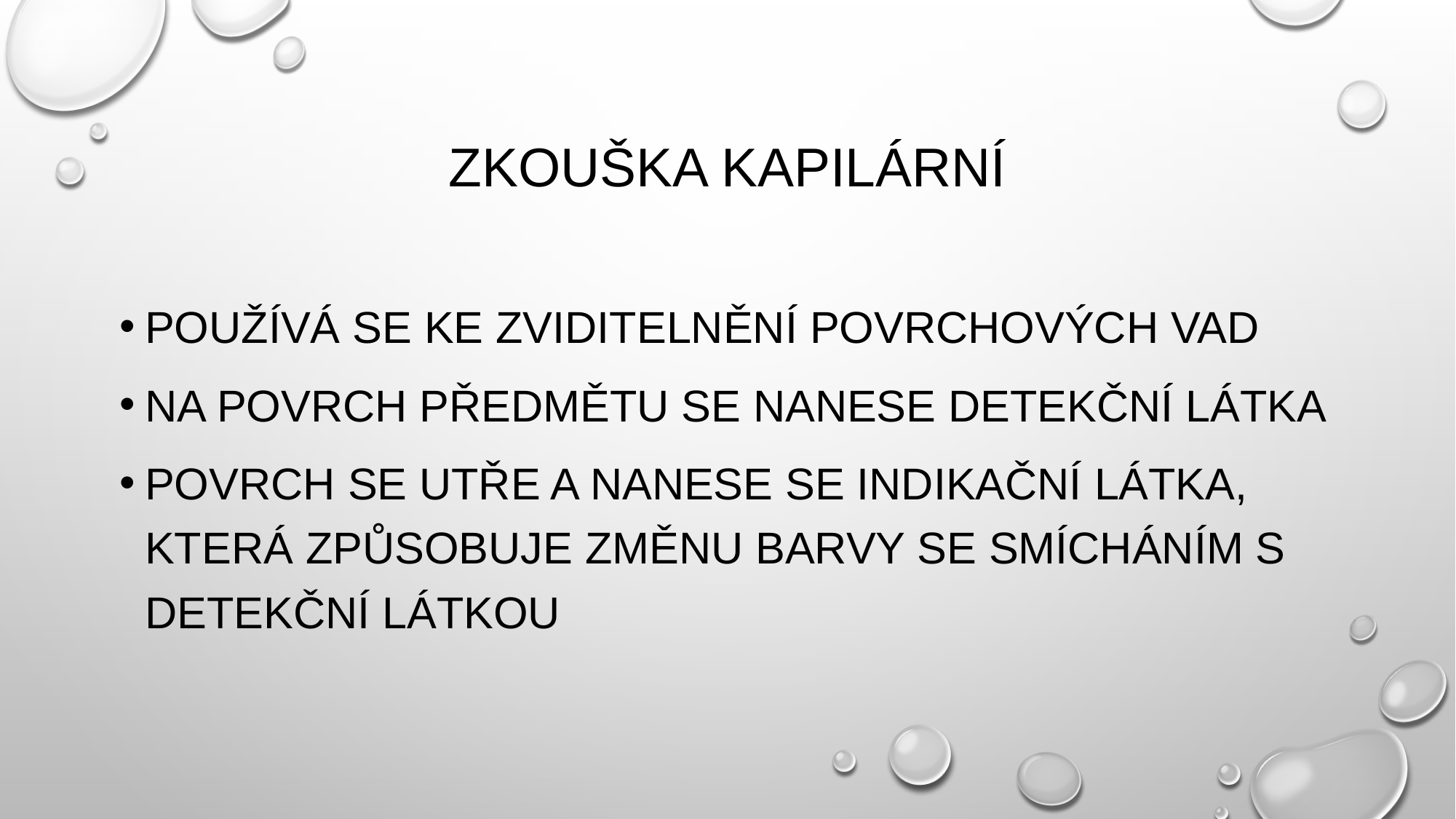

# Zkouška kapilární
Používá se ke zviditelnění povrchových vad
Na povrch předmětu se nanese detekční látka
Povrch se utře a nanese se indikační látka, která způsobuje změnu barvy se smícháním s detekční látkou